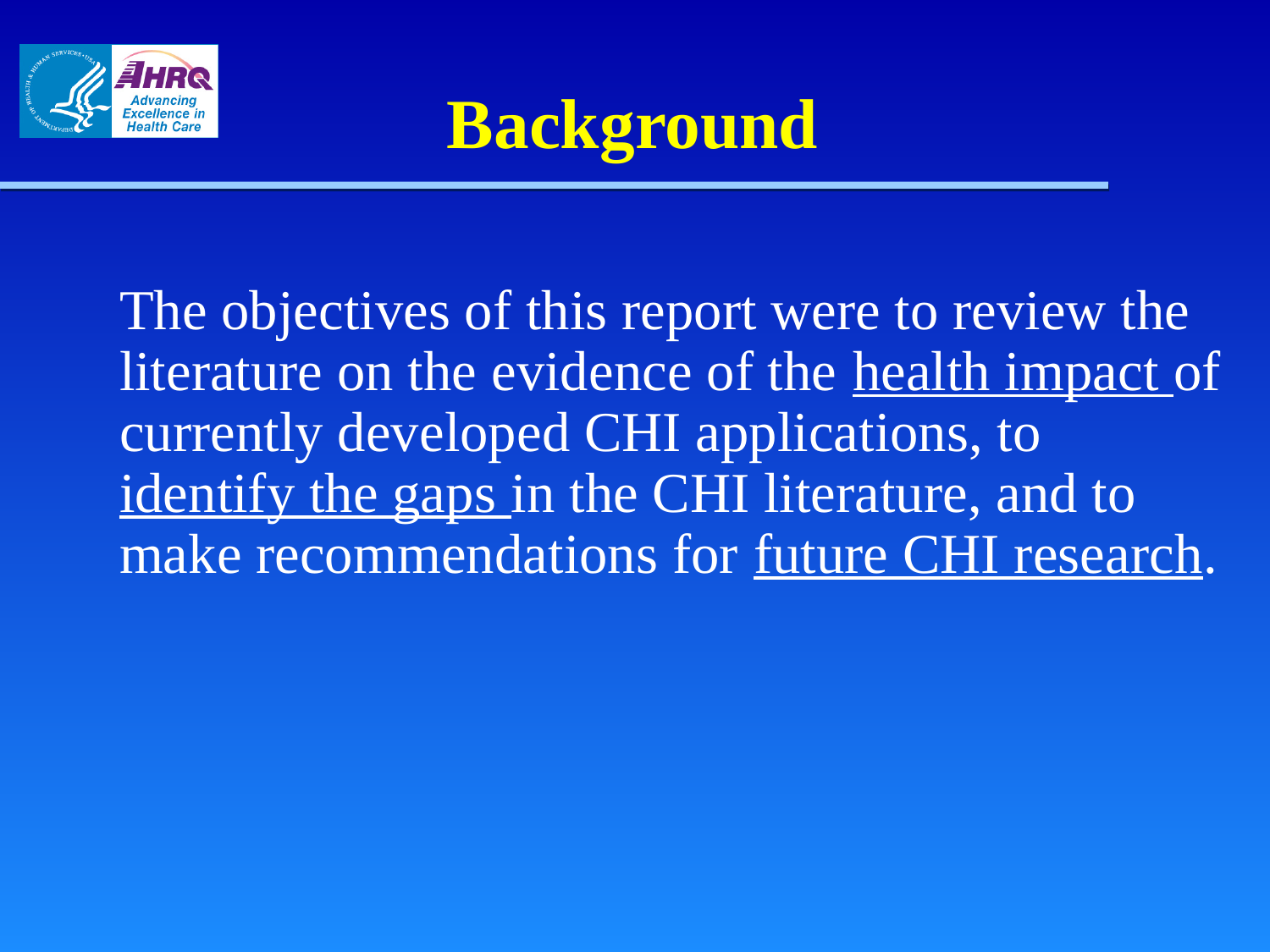

# Background

	The objectives of this report were to review the literature on the evidence of the health impact of currently developed CHI applications, to identify the gaps in the CHI literature, and to make recommendations for future CHI research.